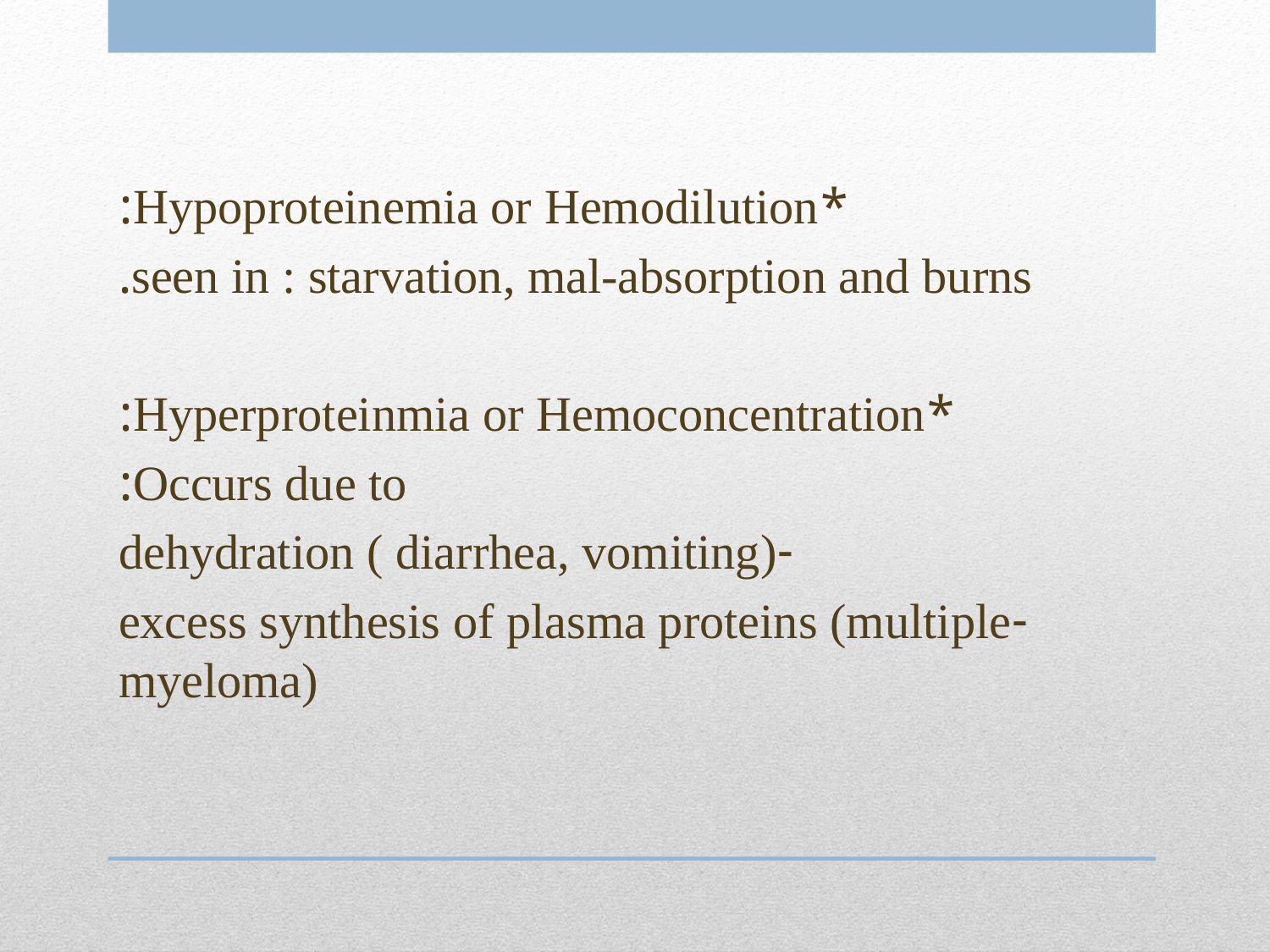

*Hypoproteinemia or Hemodilution:
seen in : starvation, mal-absorption and burns.

*Hyperproteinmia or Hemoconcentration:
Occurs due to:
-dehydration ( diarrhea, vomiting)
-excess synthesis of plasma proteins (multiple myeloma)

#